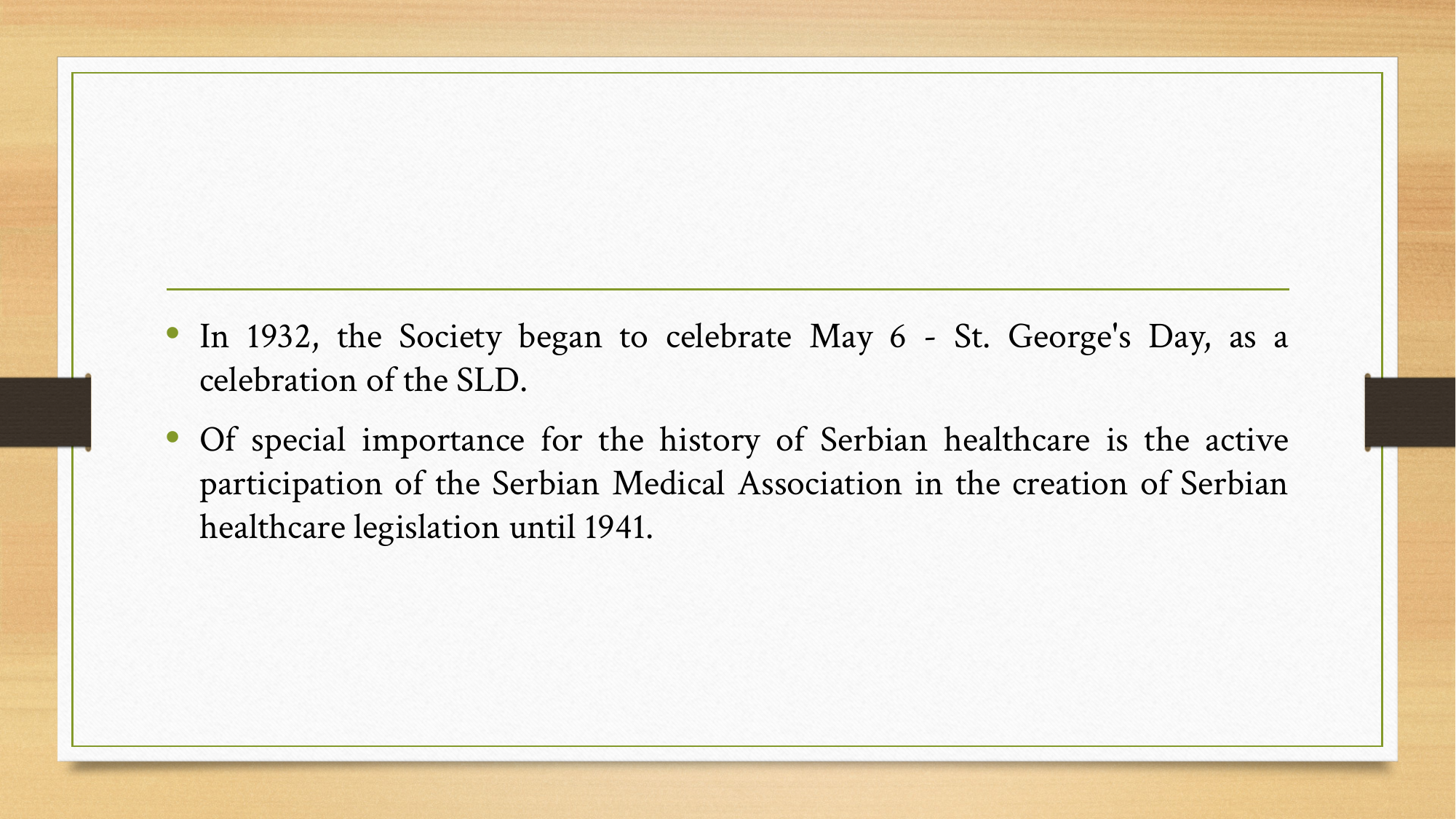

In 1932, the Society began to celebrate May 6 - St. George's Day, as a celebration of the SLD.
Of special importance for the history of Serbian healthcare is the active participation of the Serbian Medical Association in the creation of Serbian healthcare legislation until 1941.